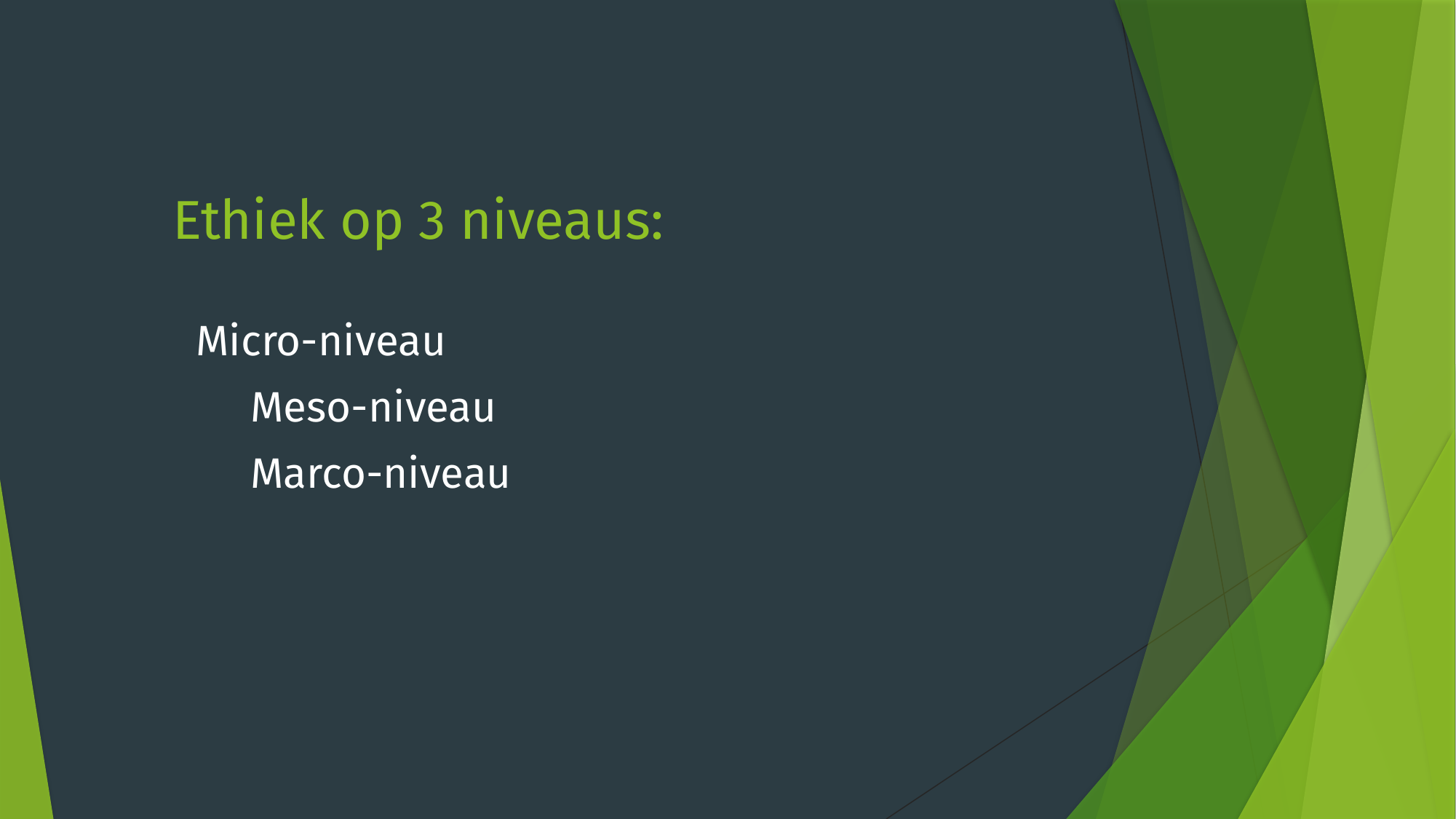

# Ethiek op 3 niveaus:
Micro-niveau
	Meso-niveau
	Marco-niveau